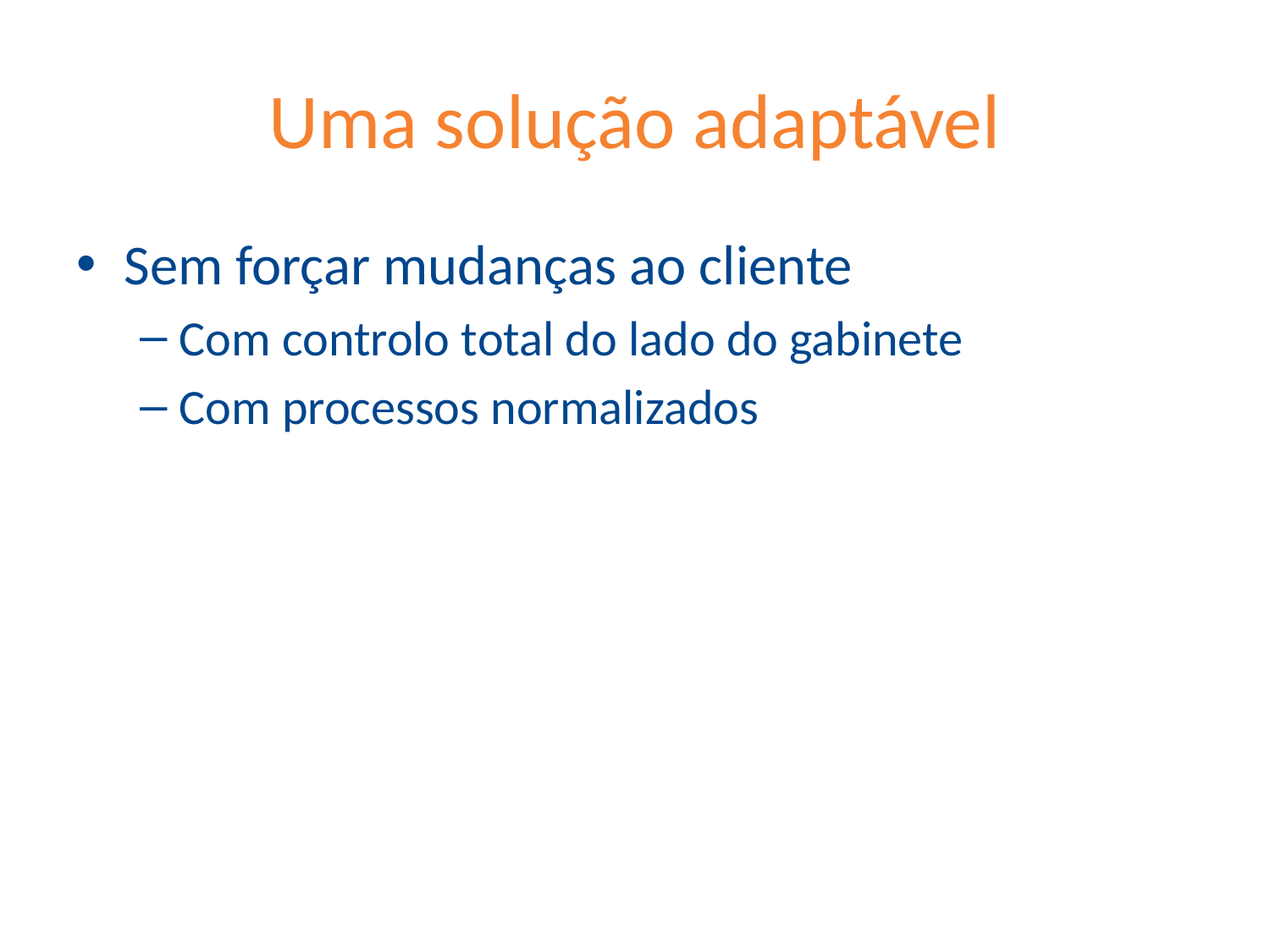

# Uma solução adaptável
Sem forçar mudanças ao cliente
Com controlo total do lado do gabinete
Com processos normalizados